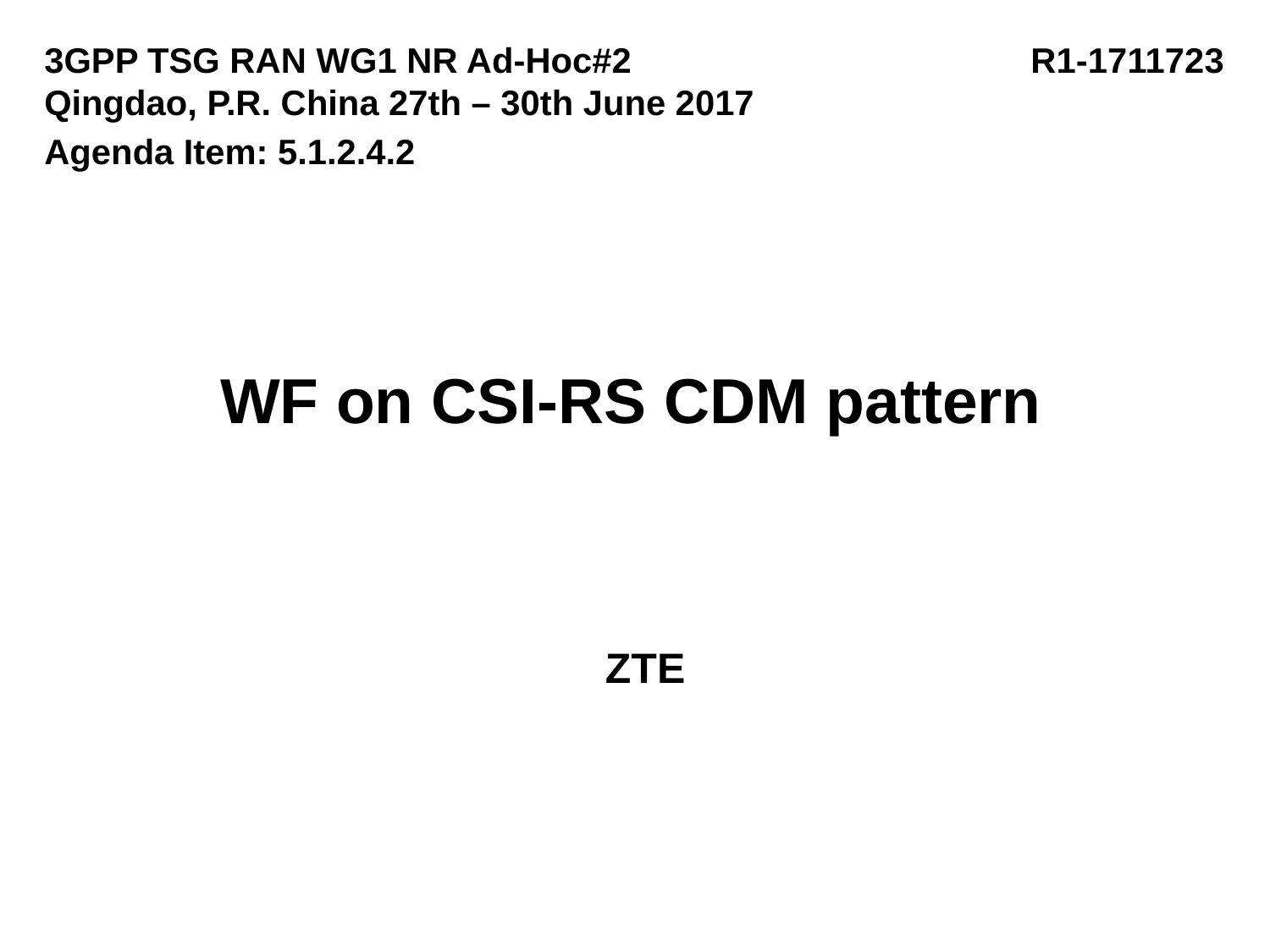

3GPP TSG RAN WG1 NR Ad-Hoc#2                                         R1-1711723
Qingdao, P.R. China 27th – 30th June 2017
Agenda Item: 5.1.2.4.2

# WF on CSI-RS CDM pattern
ZTE